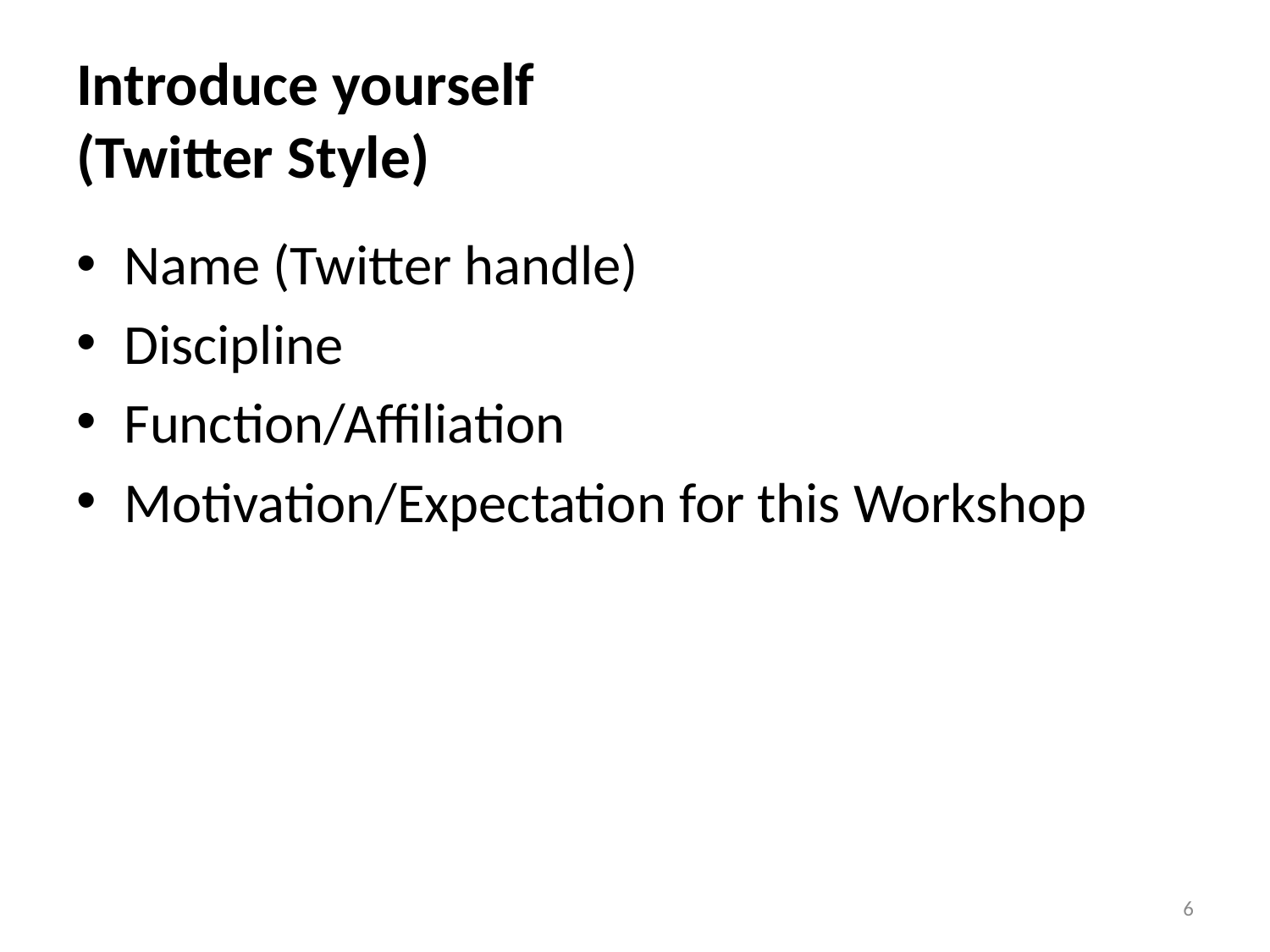

# Introduce yourself (Twitter Style)
Name (Twitter handle)
Discipline
Function/Affiliation
Motivation/Expectation for this Workshop
6